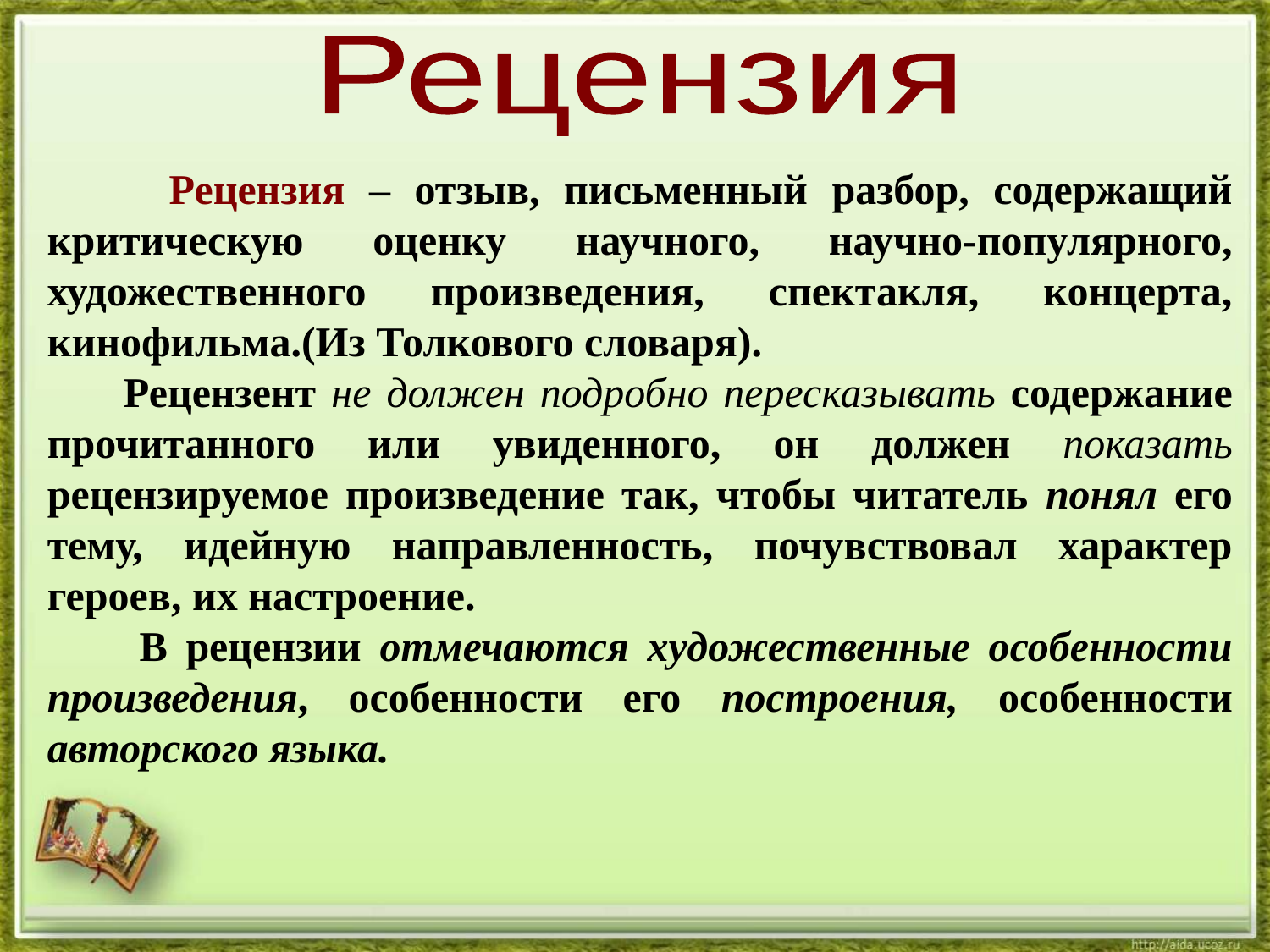

Рецензия
     Рецензия – отзыв, письменный разбор, содержащий критическую оценку научного, научно-популярного, художественного произведения, спектакля, концерта, кинофильма.(Из Толкового словаря).
     Рецензент не должен подробно пересказывать содержание прочитанного или увиденного, он должен показать рецензируемое произведение так, чтобы читатель понял его тему, идейную направленность, почувствовал характер героев, их настроение.
     В рецензии отмечаются художественные особенности произведения, особенности его построения, особенности авторского языка.